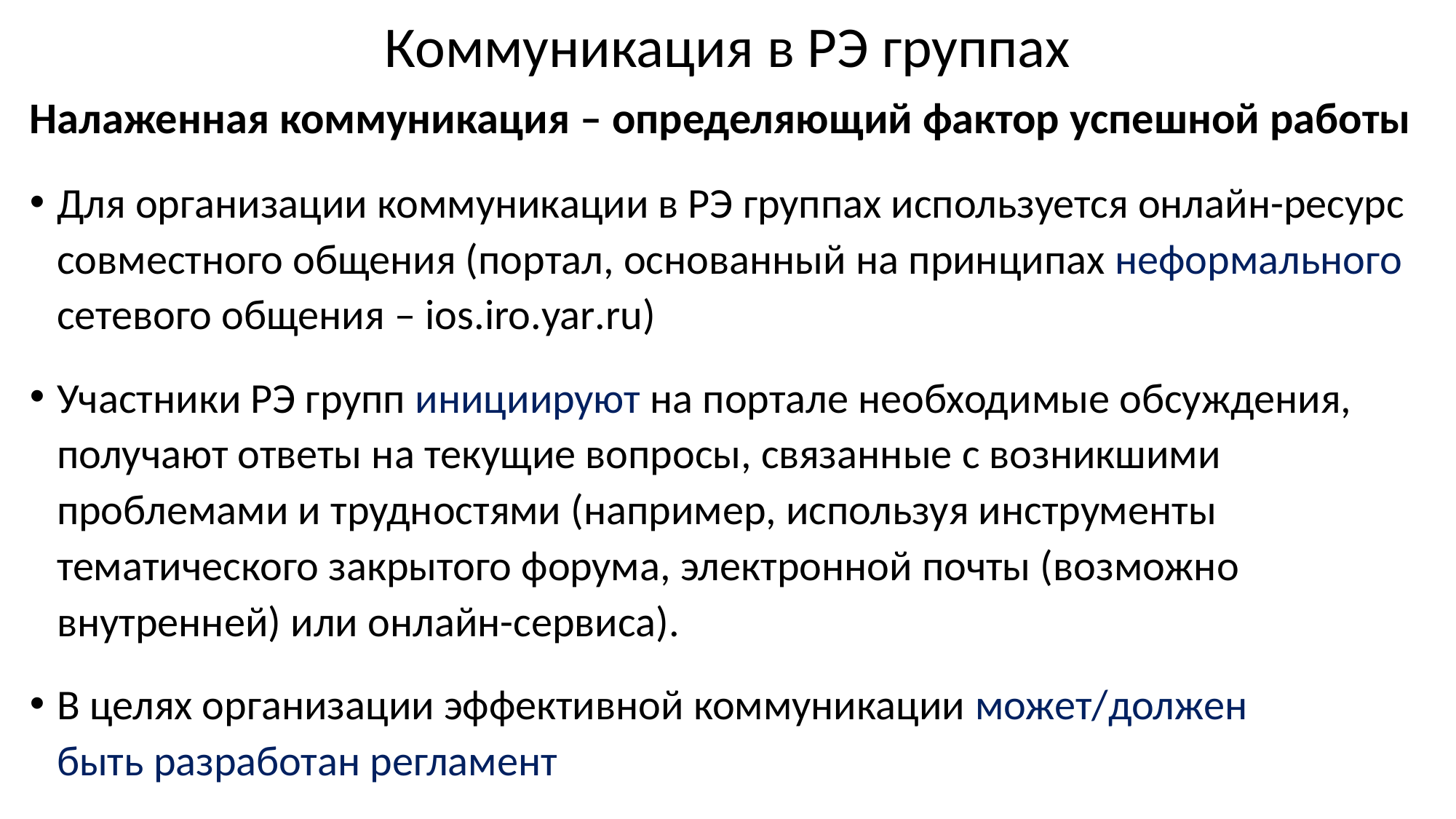

# Коммуникация в РЭ группах
Налаженная коммуникация – определяющий фактор успешной работы
Для организации коммуникации в РЭ группах используется онлайн-ресурс совместного общения (портал, основанный на принципах неформального сетевого общения – ios.iro.yar.ru)
Участники РЭ групп инициируют на портале необходимые обсуждения, получают ответы на текущие вопросы, связанные с возникшими проблемами и трудностями (например, используя инструменты тематического закрытого форума, электронной почты (возможно внутренней) или онлайн-сервиса).
В целях организации эффективной коммуникации может/должен
быть разработан регламент